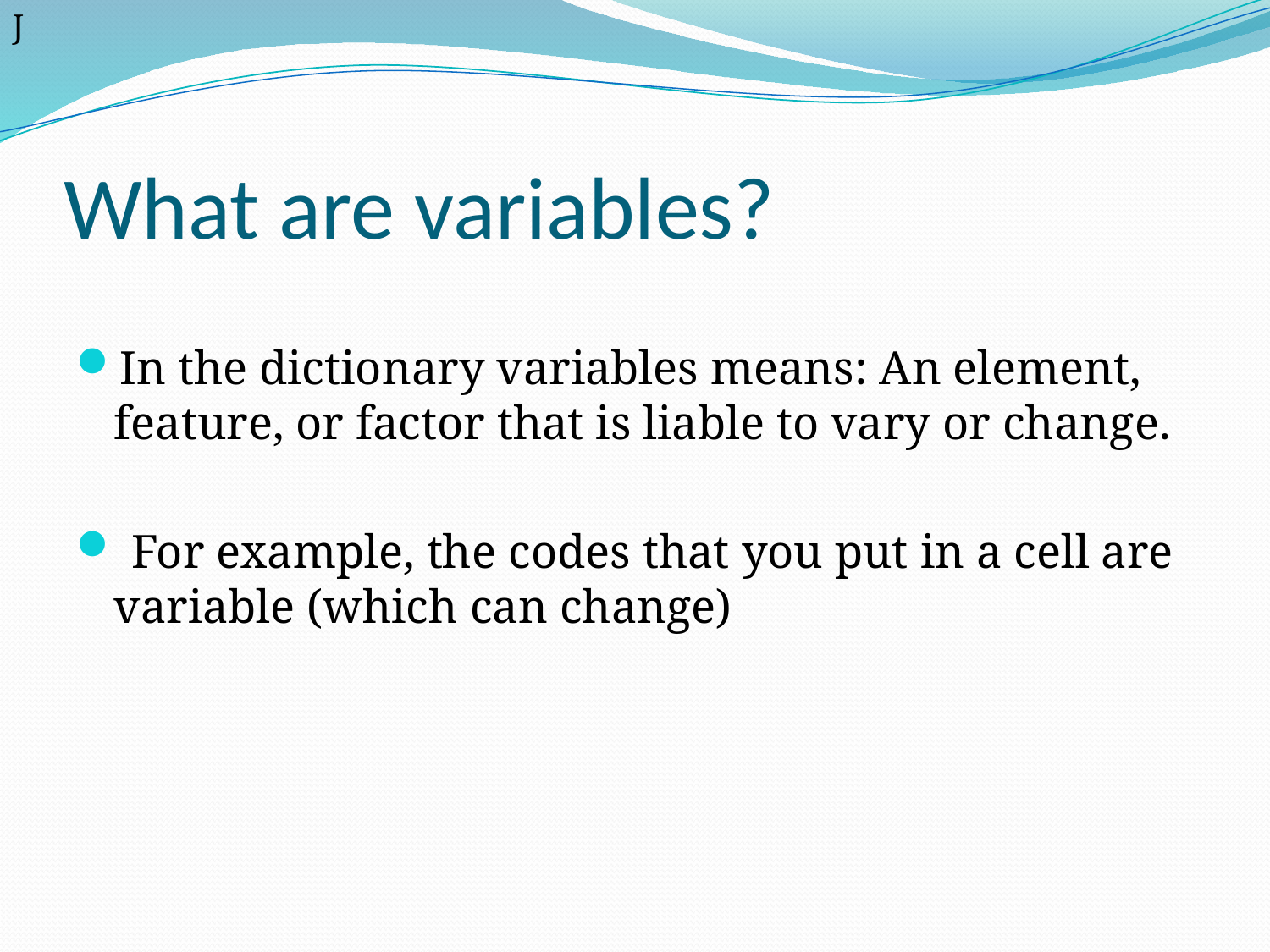

J
# What are variables?

In the dictionary variables means: An element, feature, or factor that is liable to vary or change.

 For example, the codes that you put in a cell are variable (which can change)